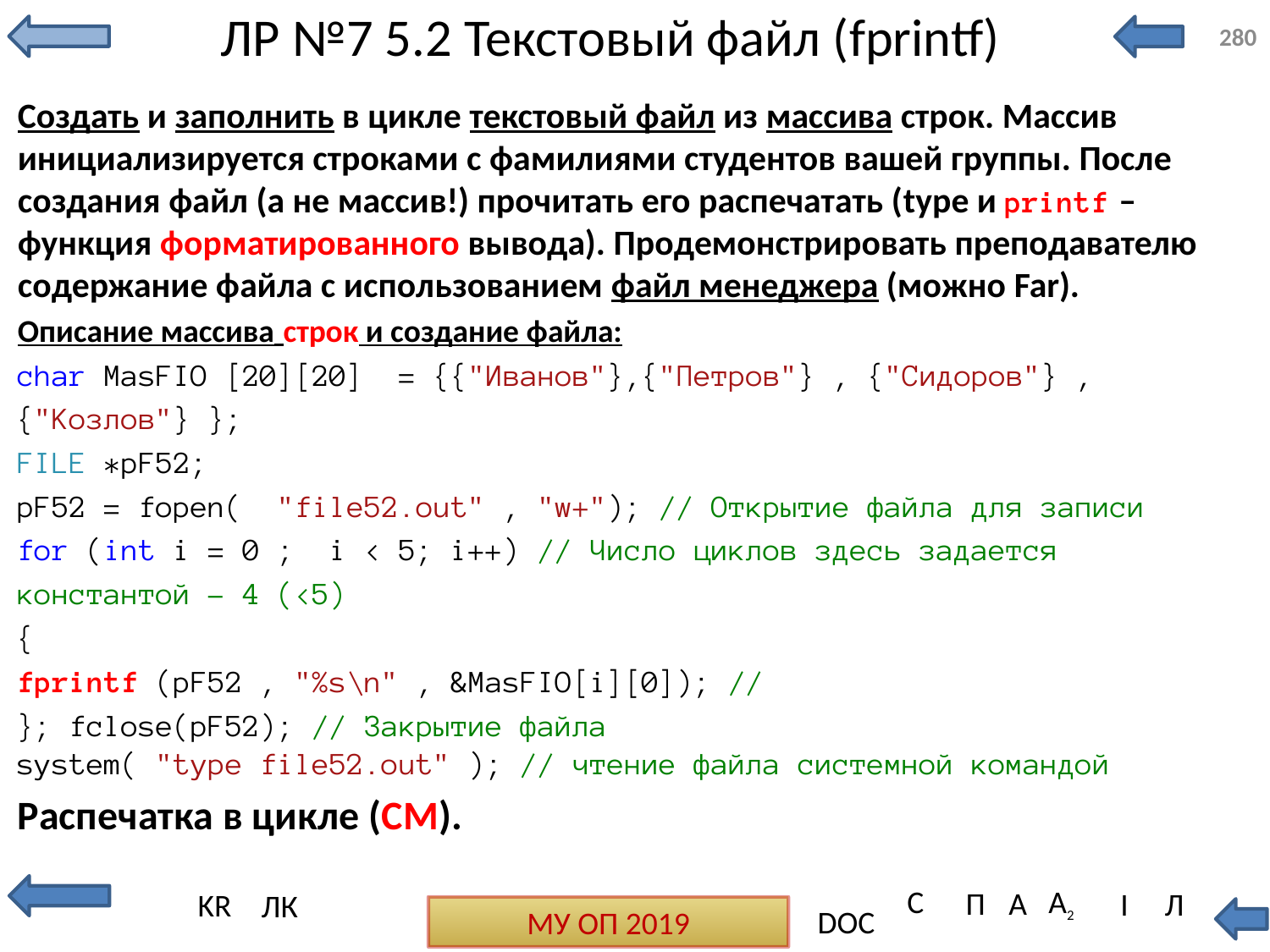

# ЛР №7 5.2 Текстовый файл (fprintf)
280
Создать и заполнить в цикле текстовый файл из массива строк. Массив инициализируется строками с фамилиями студентов вашей группы. После создания файл (а не массив!) прочитать его распечатать (type и printf – функция форматированного вывода). Продемонстрировать преподавателю содержание файла с использованием файл менеджера (можно Far).
Описание массива строк и создание файла:
char MasFIO [20][20]  = {{"Иванов"},{"Петров"} , {"Сидоров"} ,  {"Козлов"} };
FILE *pF52;
pF52 = fopen(  "file52.out" , "w+"); // Открытие файла для записи
for (int i = 0 ;  i < 5; i++) // Число циклов здесь задается константой - 4 (<5)
{
fprintf (pF52 , "%s\n" , &MasFIO[i][0]); //
}; fclose(pF52); // Закрытие файла
system( "type file52.out" ); // чтение файла системной командой
Распечатка в цикле (СМ).